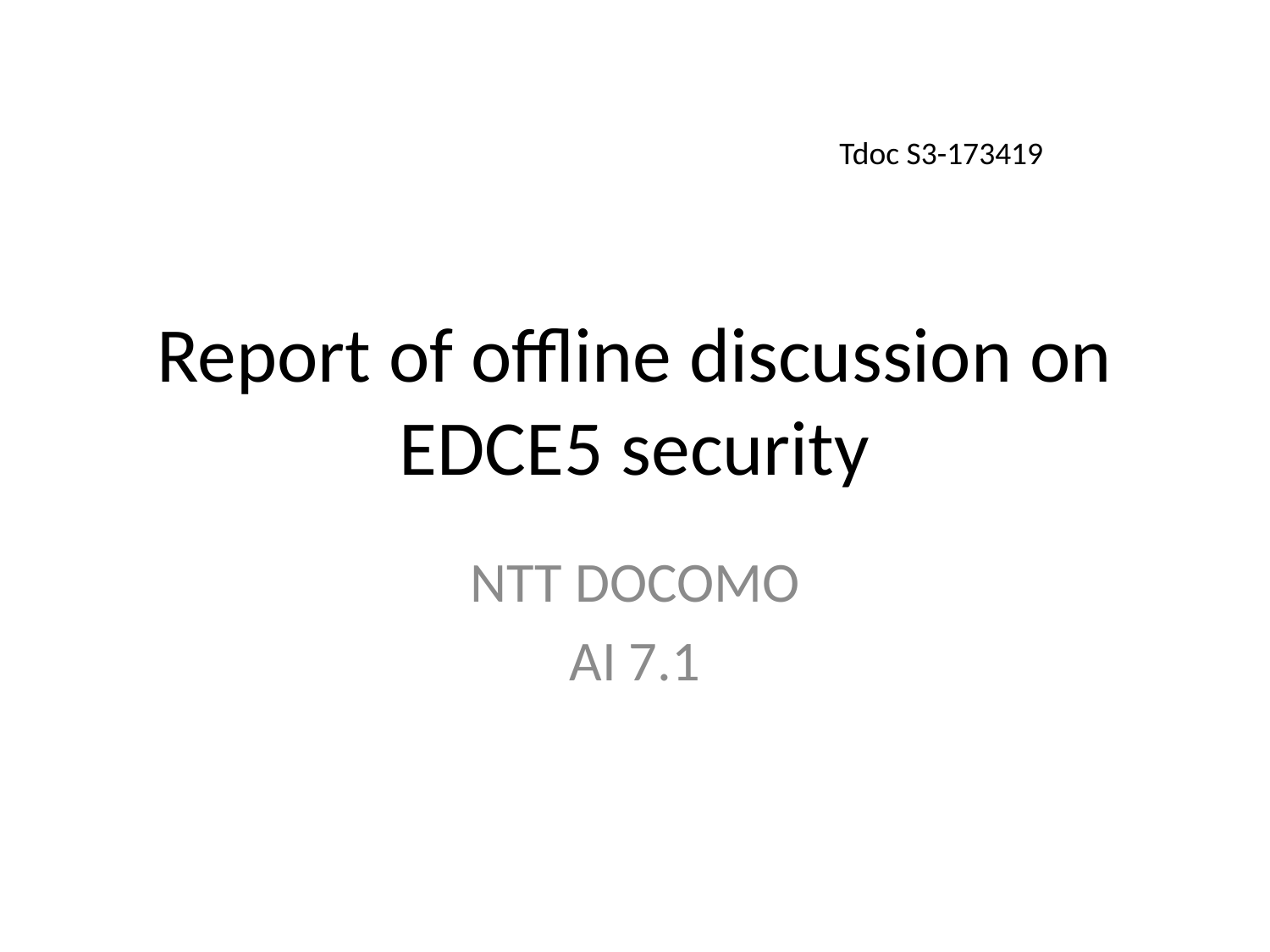

Tdoc S3-173419
# Report of offline discussion on EDCE5 security
NTT DOCOMO
AI 7.1